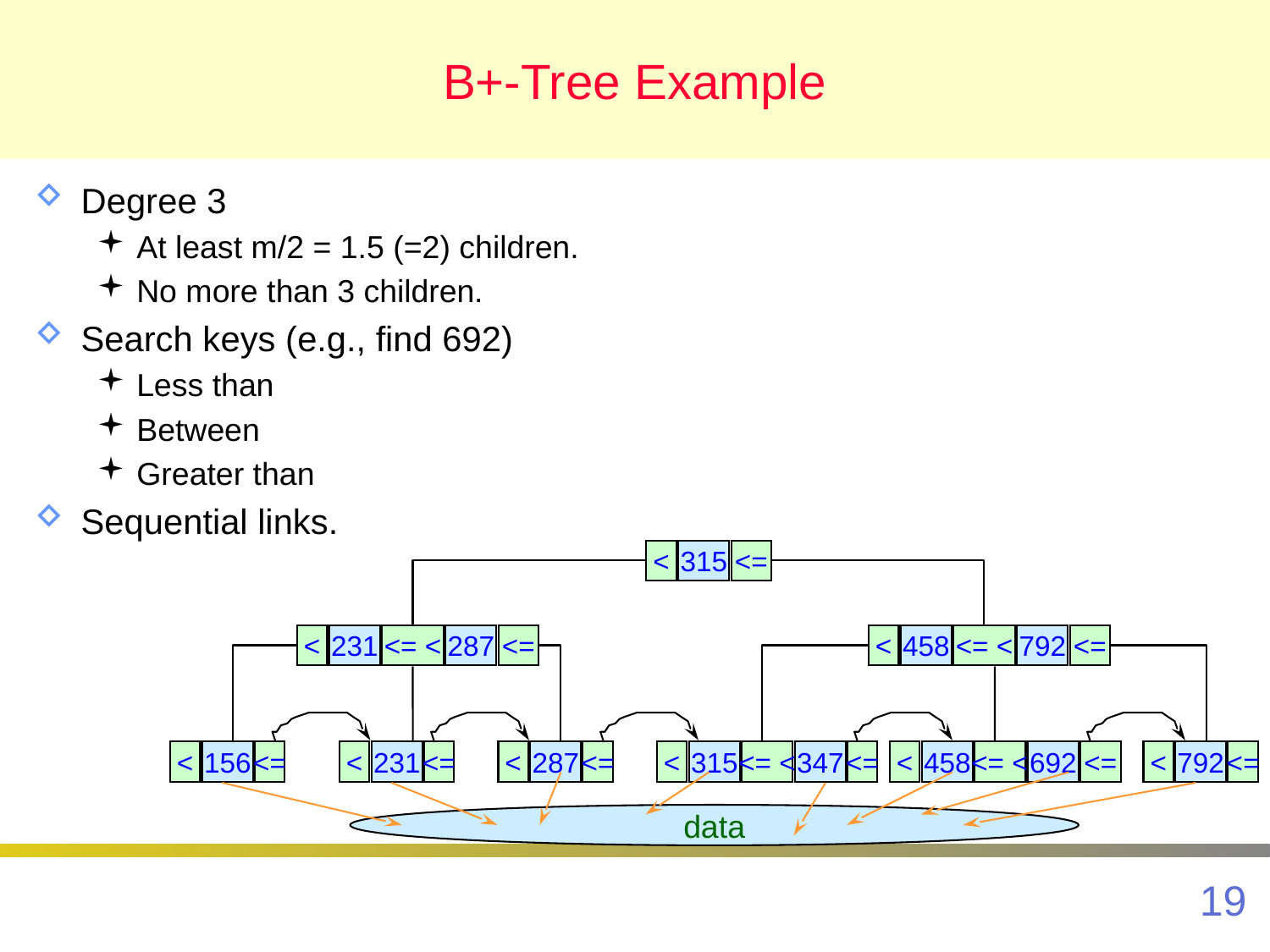

# B+-Tree Example
Degree 3
At least m/2 = 1.5 (=2) children.
No more than 3 children.
Search keys (e.g., find 692)
Less than
Between
Greater than
Sequential links.
<
315
<=

<
231
<= <
287
<=
<
458
<= <
792
<=

<
156
<=
<
231
<=
<
287
<=
<
315
<= <
347
<=
<
458
<= <
692
<=
<
792
<=

data
19